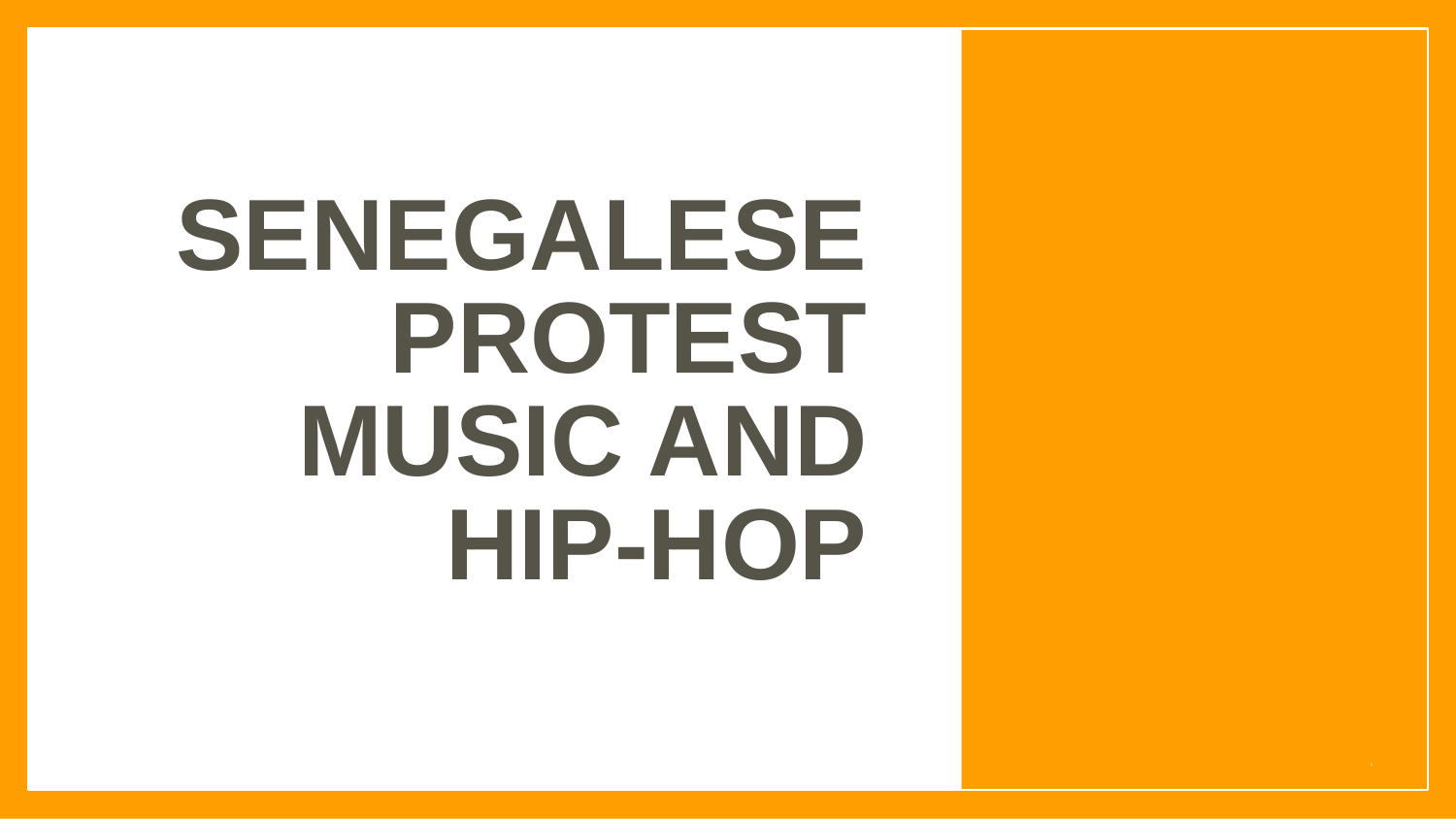

# Senegalese Protest Music and Hip-Hop

1